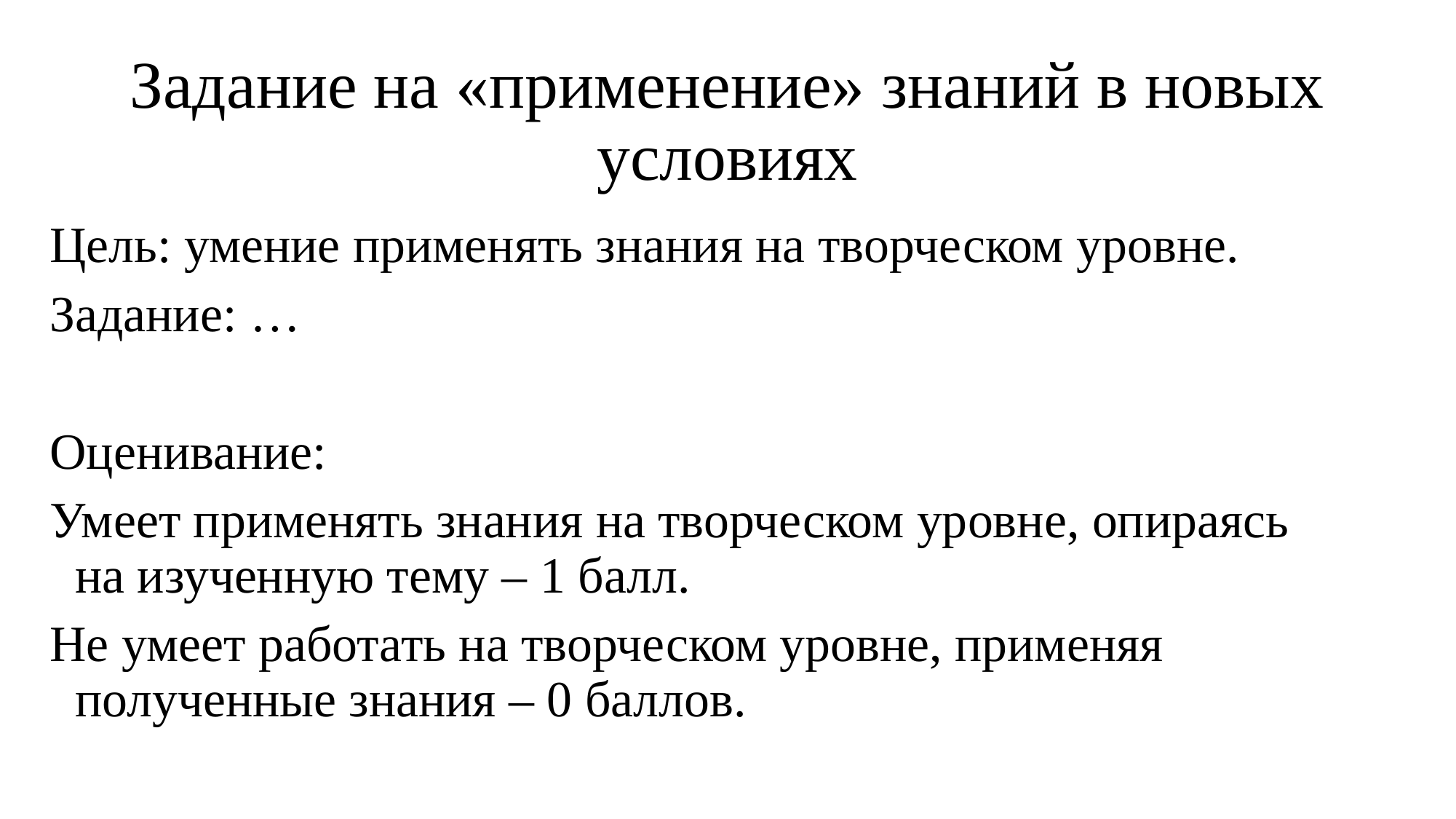

# Задание на «применение» знаний в новых условиях
Цель: умение применять знания на творческом уровне.
Задание: …

Оценивание:
Умеет применять знания на творческом уровне, опираясь на изученную тему – 1 балл.
Не умеет работать на творческом уровне, применяя полученные знания – 0 баллов.